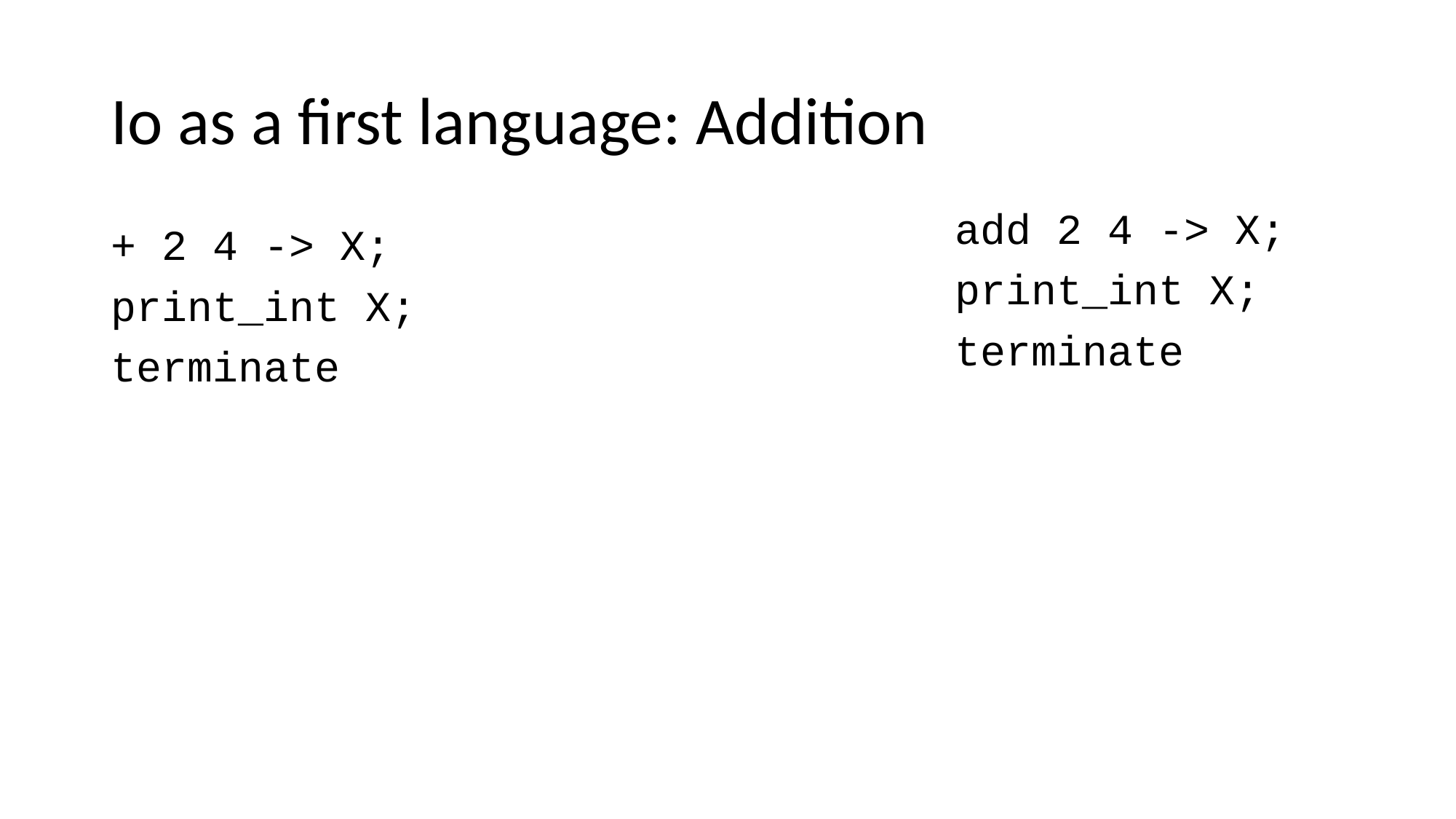

# Io as a first language: Addition
add 2 4 -> X;
print_int X;
terminate
+ 2 4 -> X;
print_int X;
terminate